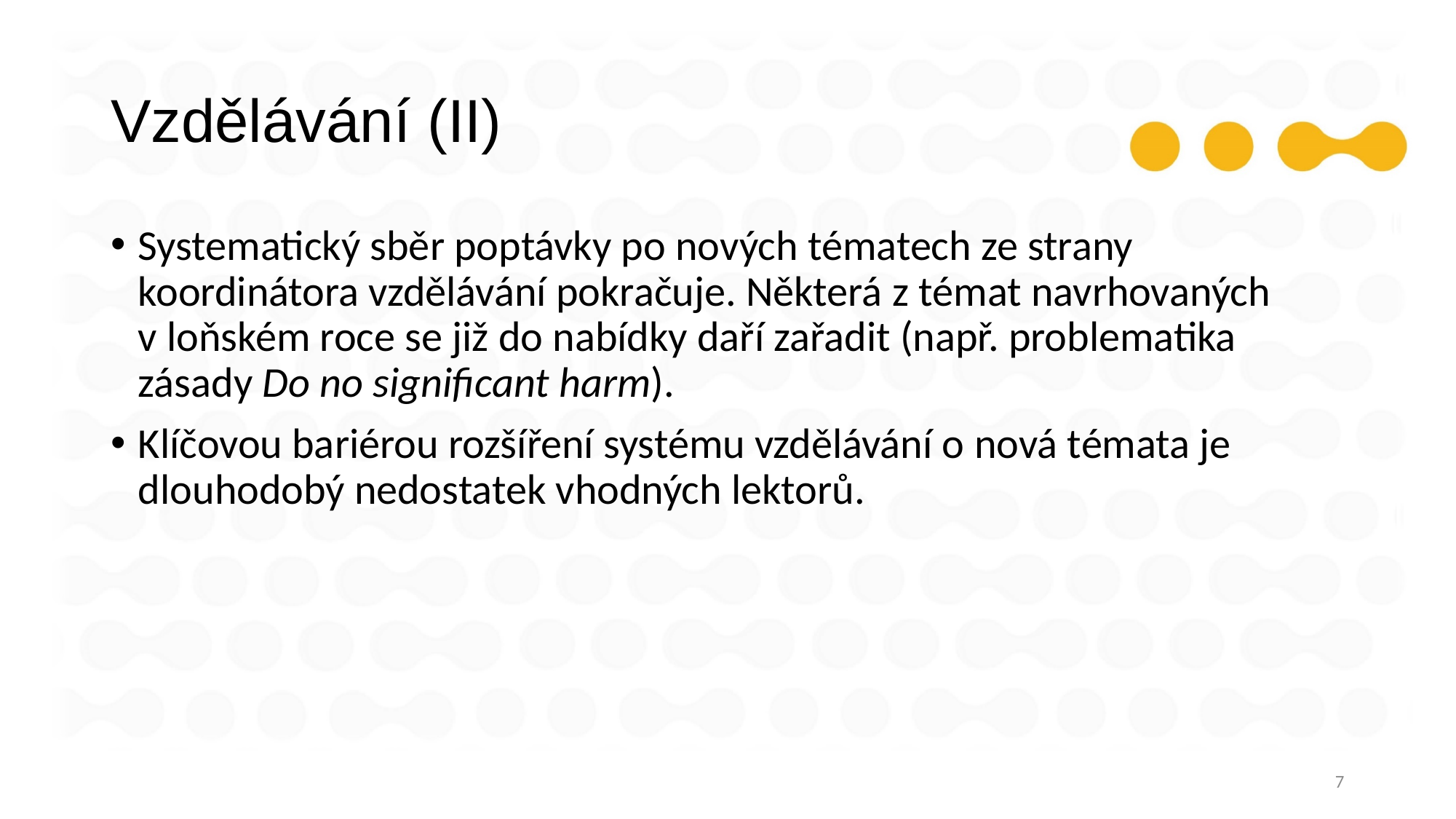

# Vzdělávání (II)
Systematický sběr poptávky po nových tématech ze strany koordinátora vzdělávání pokračuje. Některá z témat navrhovaných v loňském roce se již do nabídky daří zařadit (např. problematika zásady Do no significant harm).
Klíčovou bariérou rozšíření systému vzdělávání o nová témata je dlouhodobý nedostatek vhodných lektorů.
7